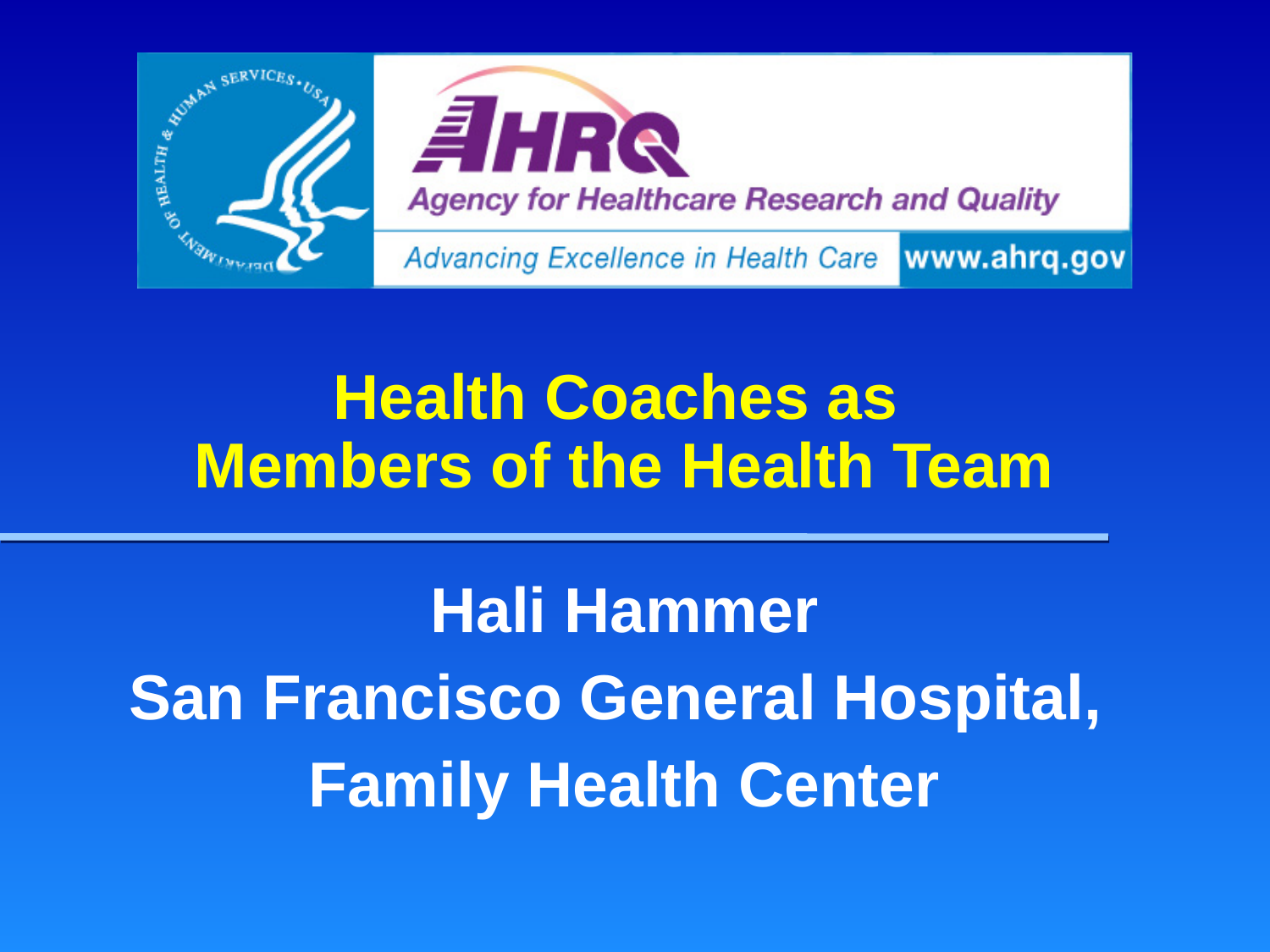

# Health Coaches as Members of the Health Team
Hali Hammer
San Francisco General Hospital,
Family Health Center